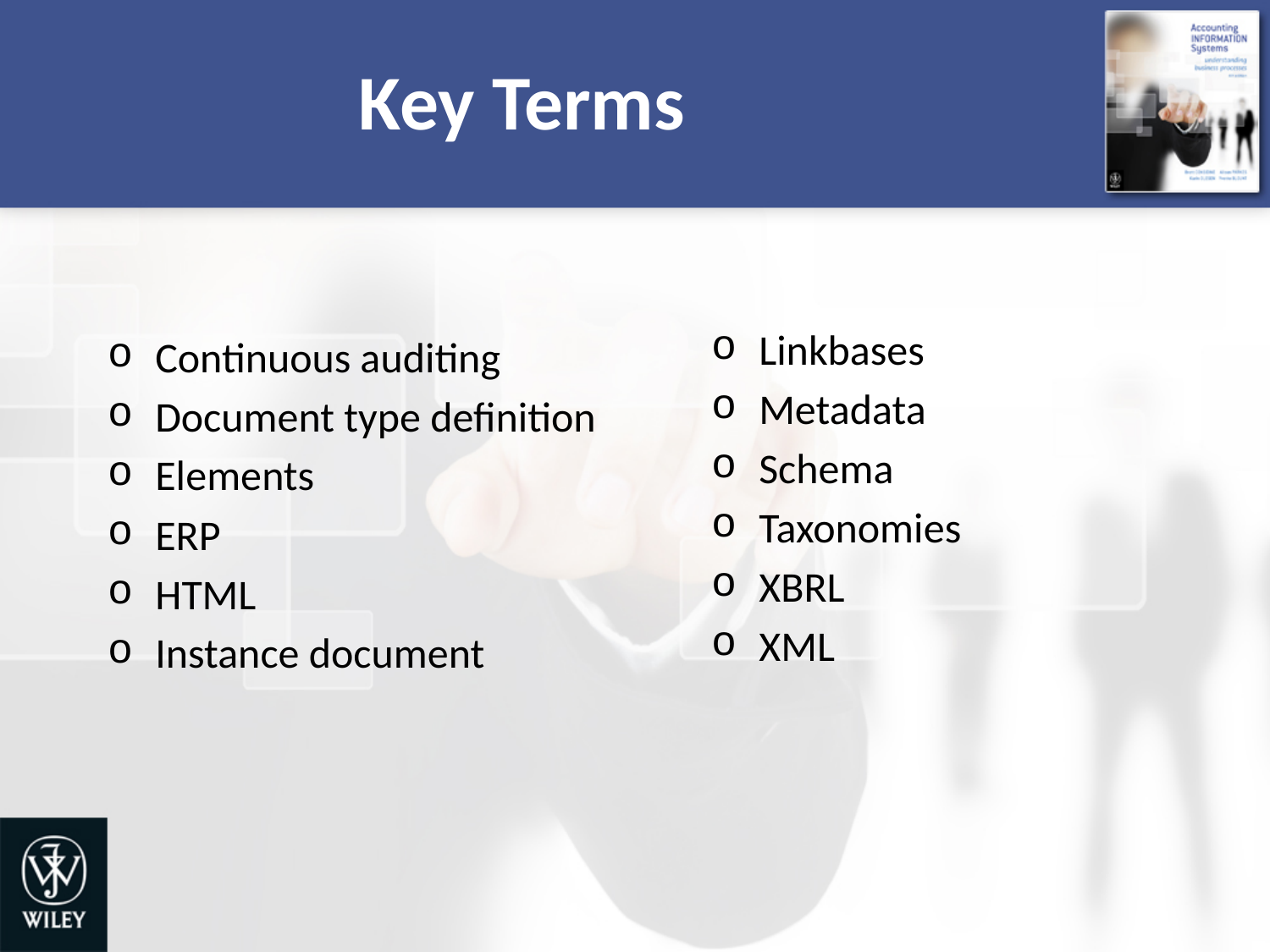

# Key Terms
Linkbases
Metadata
Schema
Taxonomies
XBRL
XML

Continuous auditing
Document type definition
Elements
ERP
HTML
Instance document